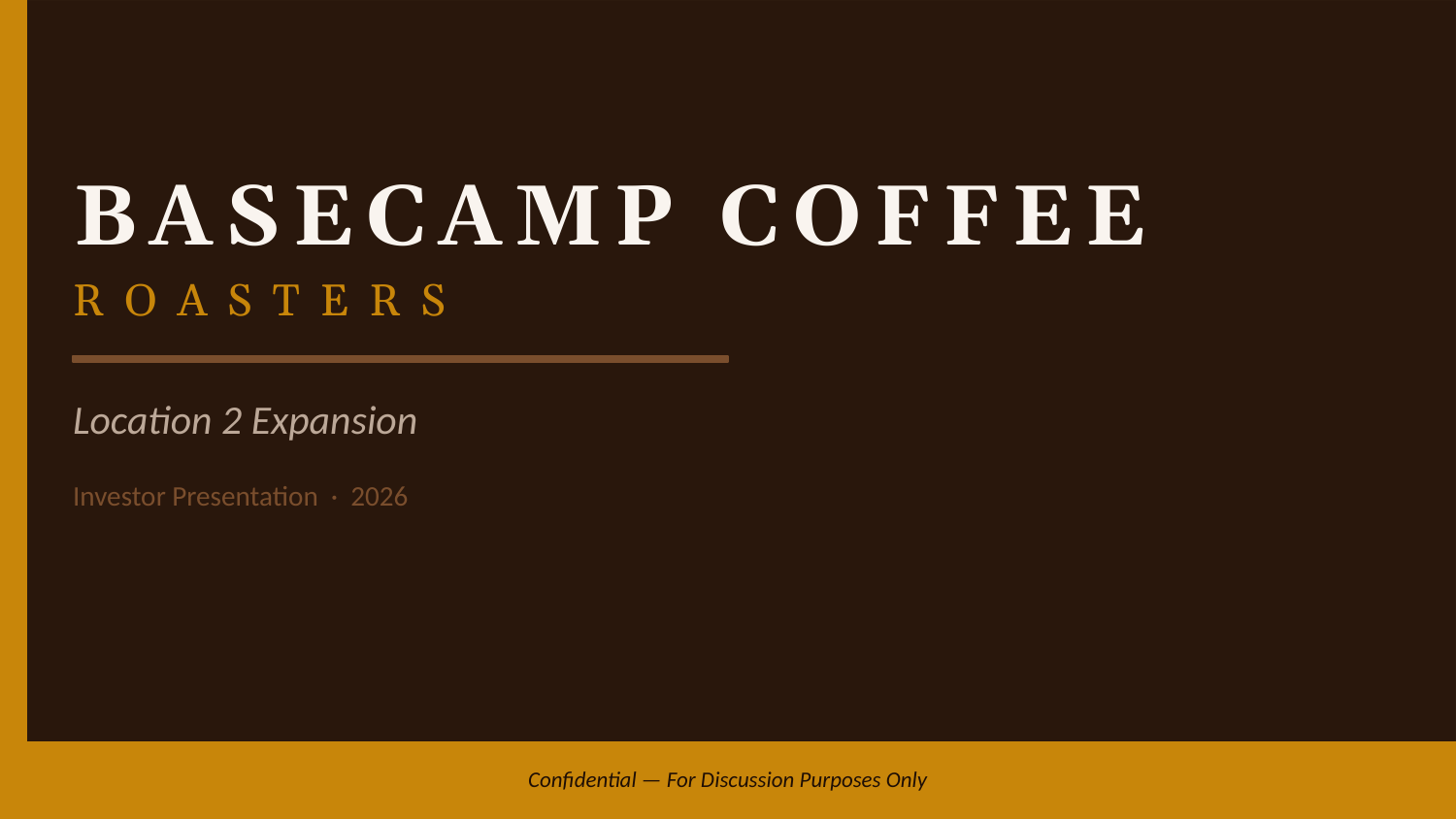

BASECAMP COFFEE
ROASTERS

Location 2 Expansion
Investor Presentation  ·  2026

Confidential — For Discussion Purposes Only